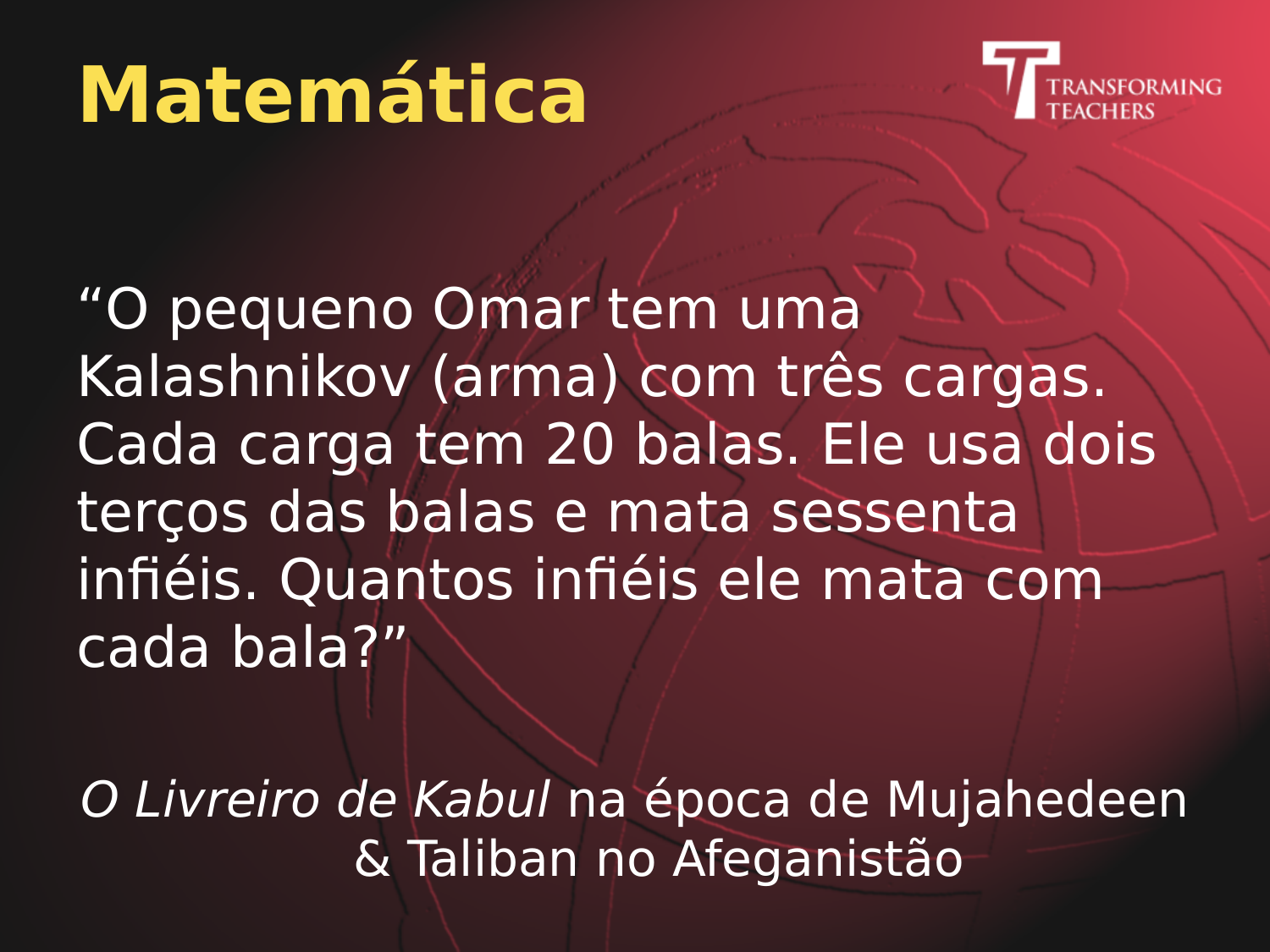

# Matemática
“O pequeno Omar tem uma Kalashnikov (arma) com três cargas. Cada carga tem 20 balas. Ele usa dois terços das balas e mata sessenta infiéis. Quantos infiéis ele mata com cada bala?”

O Livreiro de Kabul na época de Mujahedeen & Taliban no Afeganistão